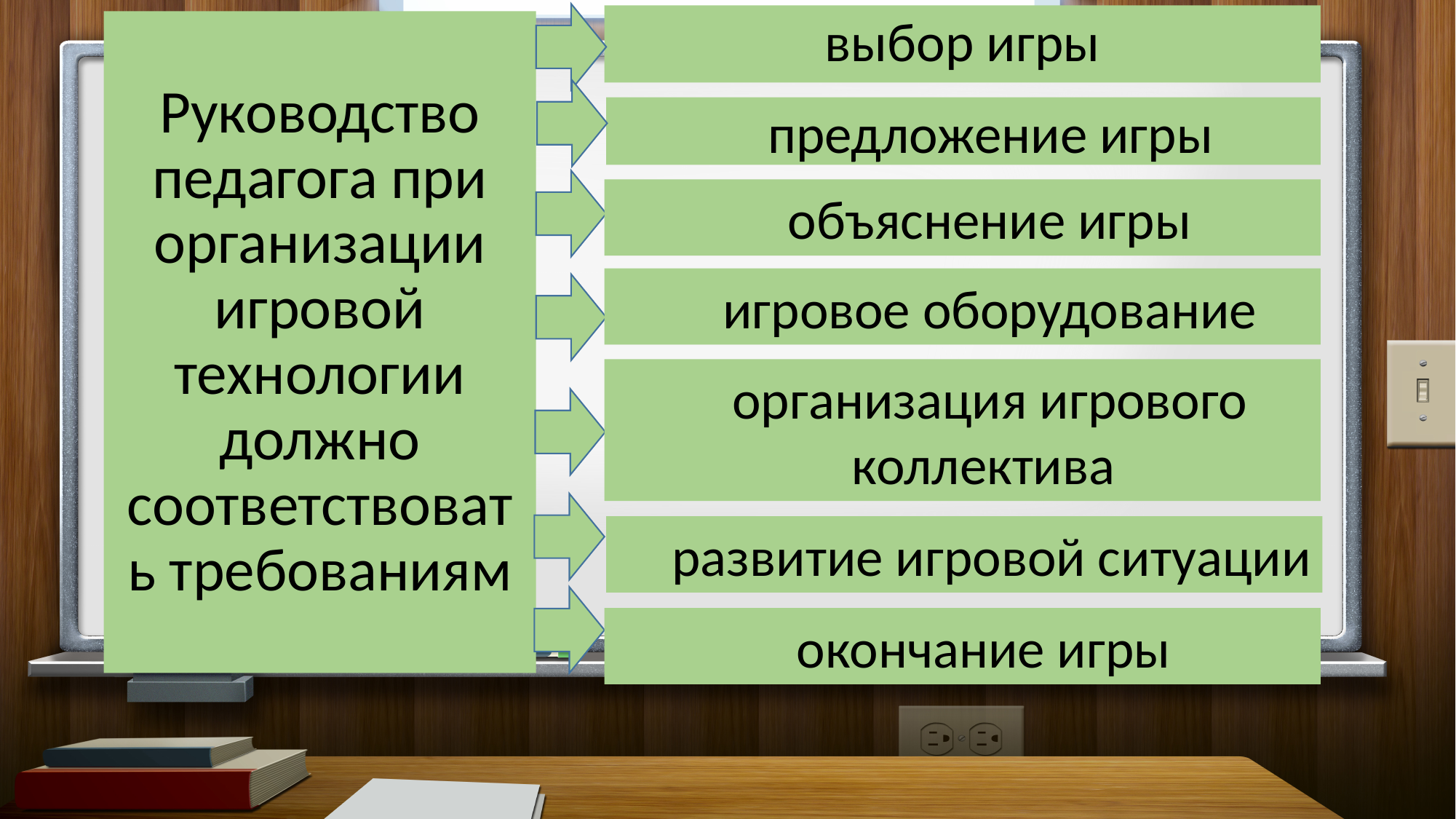

выбор игры
Руководство педагога при организации игровой технологии должно соответствовать требованиям

предложение игры

объяснение игры
игровое оборудование

организация игрового коллектива

развитие игровой ситуации

окончание игры